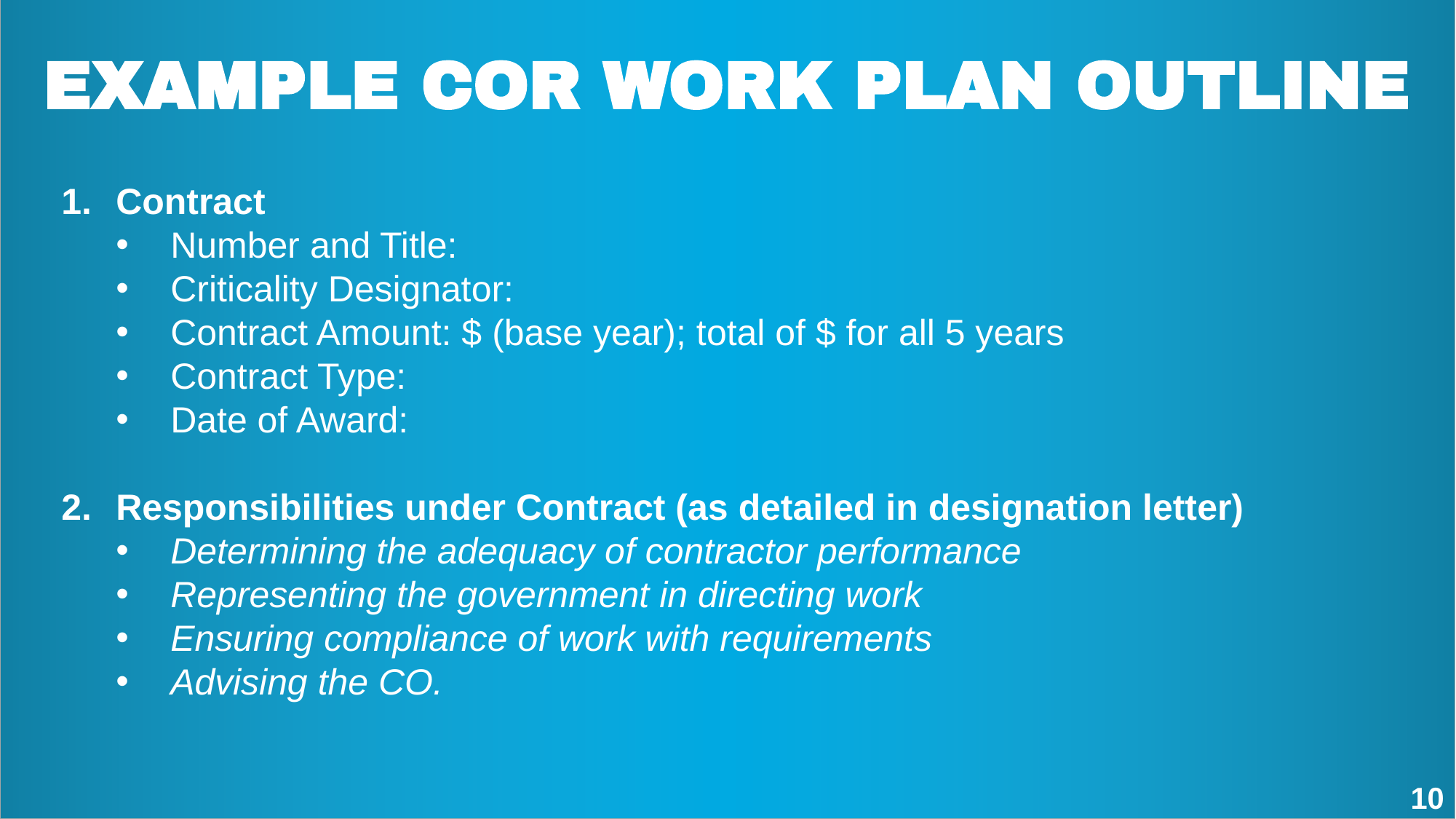

EXAMPLE COR WORK PLAN OUTLINE
Contract
Number and Title:
Criticality Designator:
Contract Amount: $ (base year); total of $ for all 5 years
Contract Type:
Date of Award:
Responsibilities under Contract (as detailed in designation letter)
Determining the adequacy of contractor performance
Representing the government in directing work
Ensuring compliance of work with requirements
Advising the CO.
10